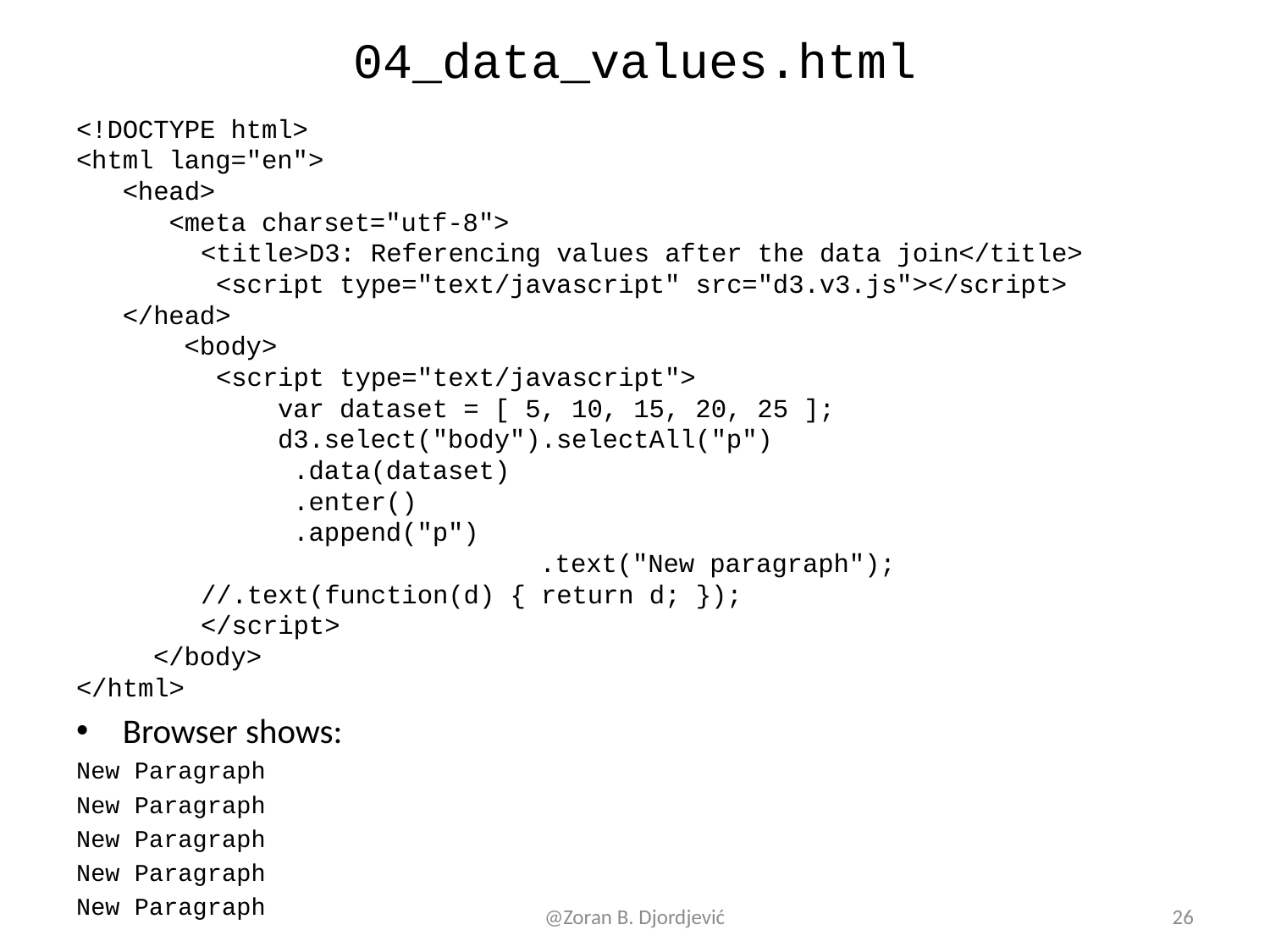

# 04_data_values.html
<!DOCTYPE html>
<html lang="en">
   <head>
      <meta charset="utf-8">
	<title>D3: Referencing values after the data join</title>
	 <script type="text/javascript" src="d3.v3.js"></script>
   </head>
       <body>
	 <script type="text/javascript">
	     var dataset = [ 5, 10, 15, 20, 25 ];
	     d3.select("body").selectAll("p")
			      .data(dataset)
			      .enter()
			      .append("p")
                              .text("New paragraph");
			//.text(function(d) { return d; });
	</script>
     </body>
</html>
Browser shows:
New Paragraph
New Paragraph
New Paragraph
New Paragraph
New Paragraph

@Zoran B. Djordjević
26